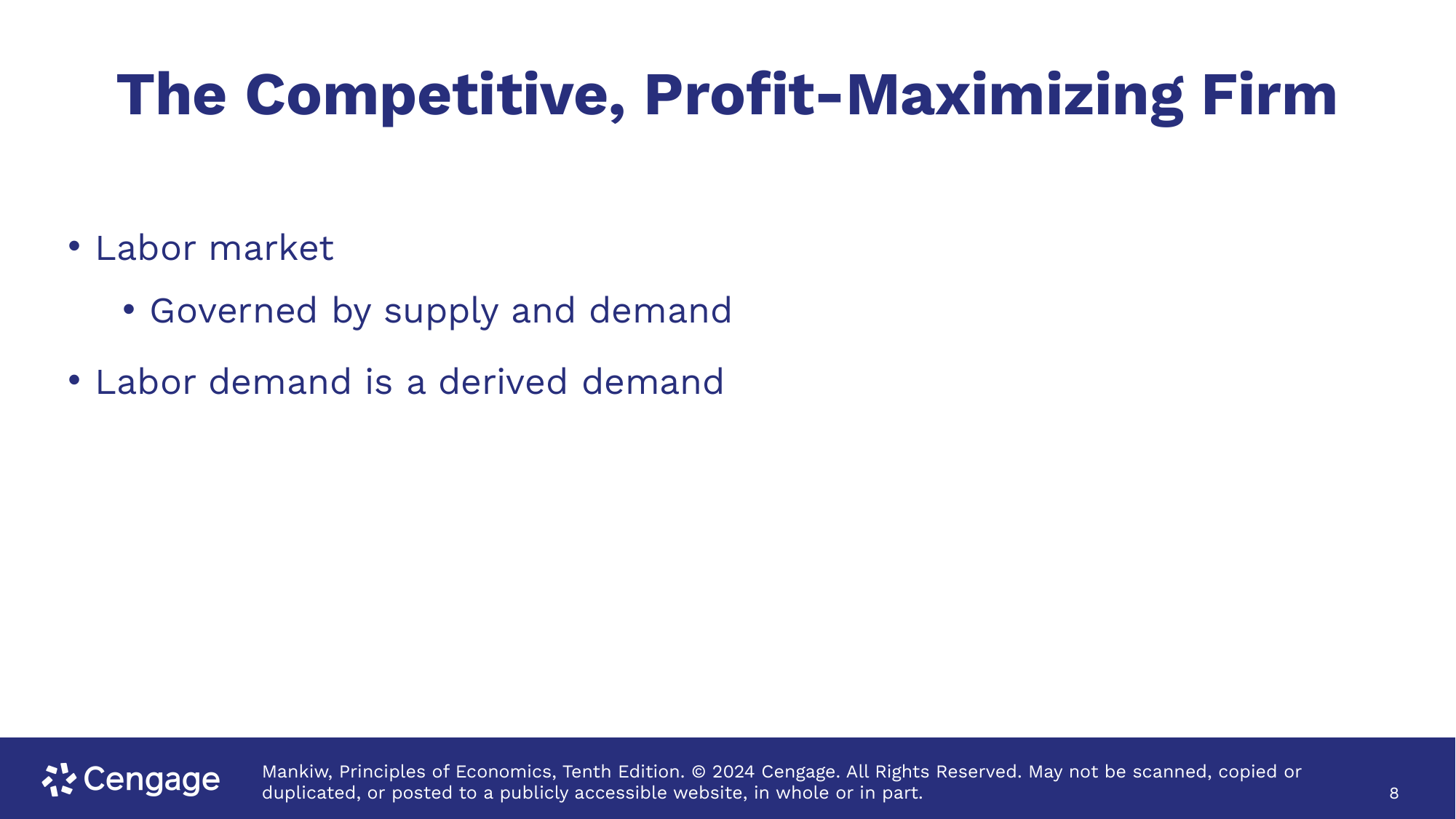

# The Competitive, Profit-Maximizing Firm
Labor market
Governed by supply and demand
Labor demand is a derived demand